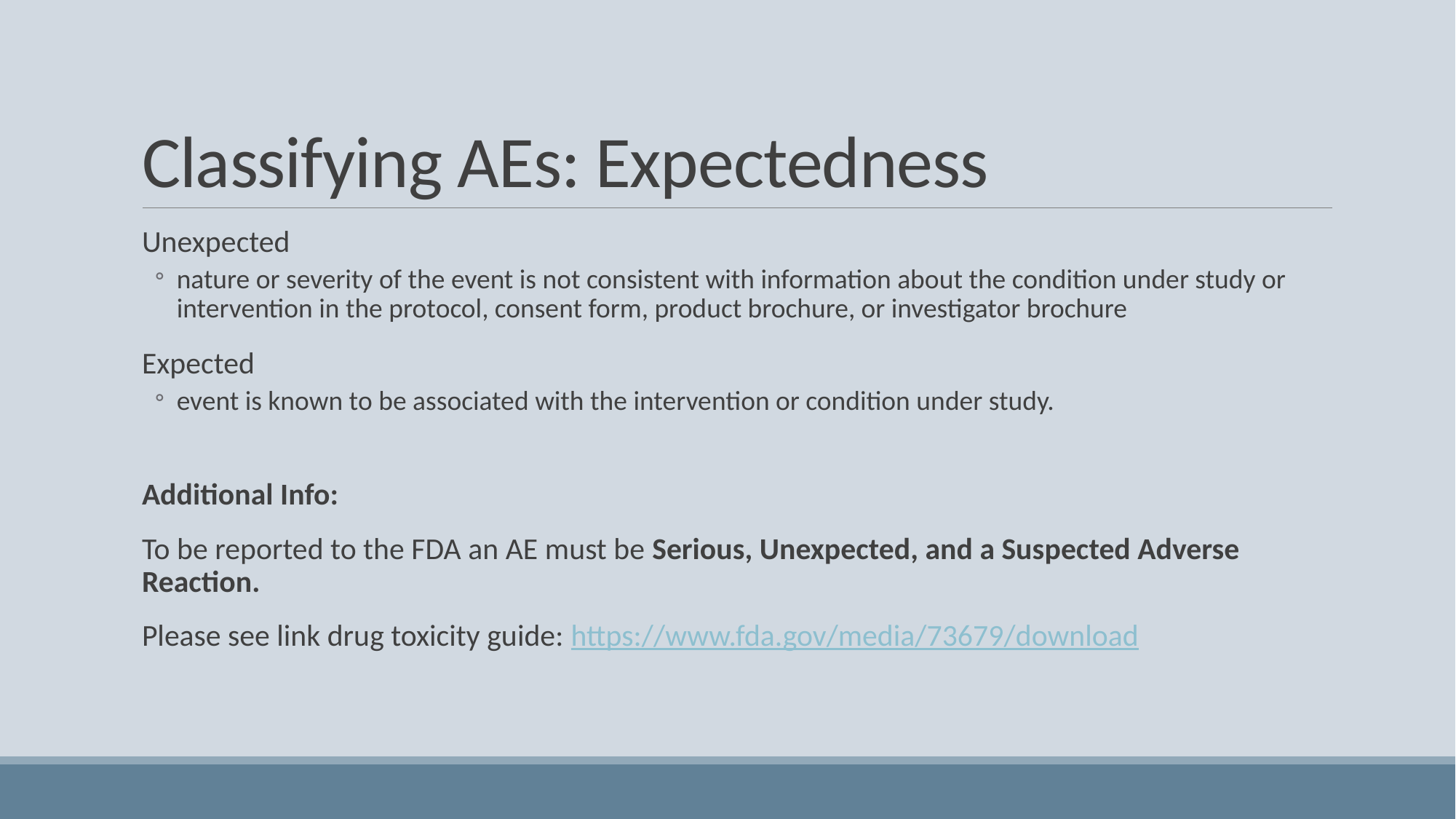

# Classifying AEs: Expectedness
Unexpected
nature or severity of the event is not consistent with information about the condition under study or intervention in the protocol, consent form, product brochure, or investigator brochure
Expected
event is known to be associated with the intervention or condition under study.

Additional Info:
To be reported to the FDA an AE must be Serious, Unexpected, and a Suspected Adverse Reaction.
Please see link drug toxicity guide: https://www.fda.gov/media/73679/download